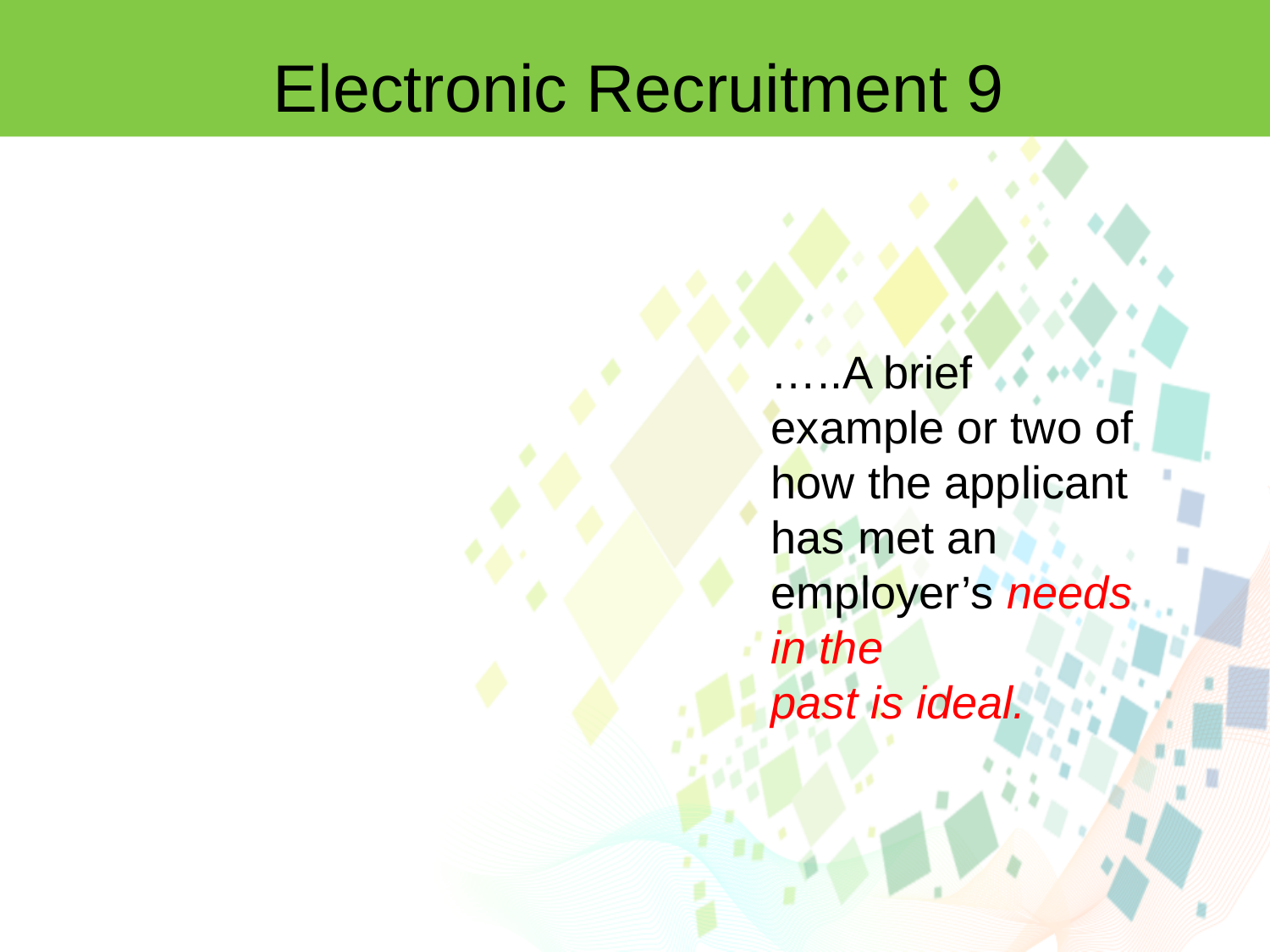

Electronic Recruitment 9
…..A brief example or two of how the applicant has met an employer’s needs in the
past is ideal.